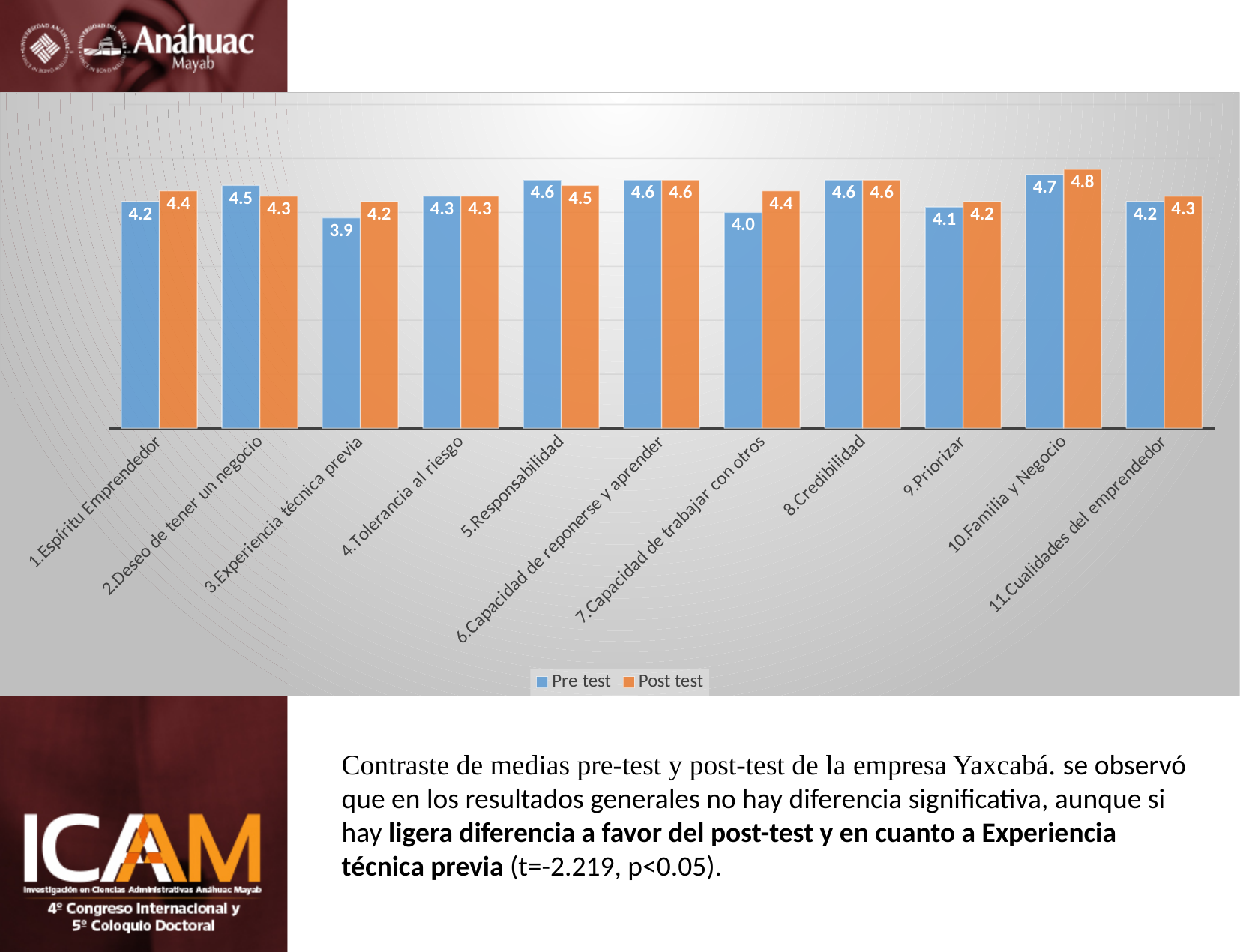

### Chart

| Category | Pre test | Post test |
|---|---|---|
| 1.Espíritu Emprendedor | 4.2 | 4.4 |
| 2.Deseo de tener un negocio | 4.5 | 4.3 |
| 3.Experiencia técnica previa | 3.9 | 4.2 |
| 4.Tolerancia al riesgo | 4.3 | 4.3 |
| 5.Responsabilidad | 4.6 | 4.5 |
| 6.Capacidad de reponerse y aprender | 4.6 | 4.6 |
| 7.Capacidad de trabajar con otros | 4.0 | 4.4 |
| 8.Credibilidad | 4.6 | 4.6 |
| 9.Priorizar | 4.1 | 4.2 |
| 10.Familia y Negocio | 4.7 | 4.8 |
| 11.Cualidades del emprendedor | 4.2 | 4.3 |
Contraste de medias pre-test y post-test de la empresa Yaxcabá. se observó que en los resultados generales no hay diferencia significativa, aunque si hay ligera diferencia a favor del post-test y en cuanto a Experiencia técnica previa (t=-2.219, p<0.05).